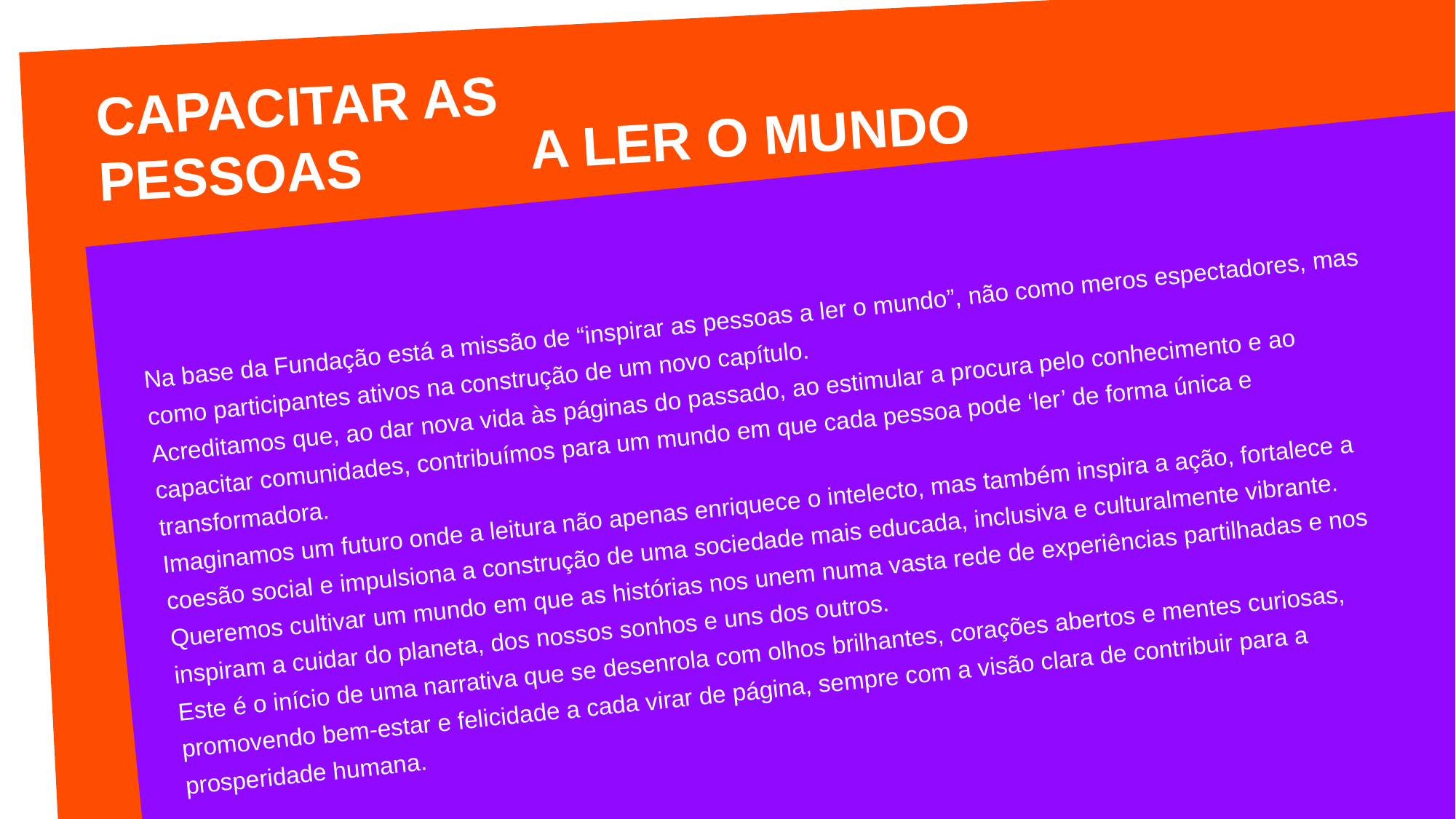

CAPACITAR AS PESSOAS
A LER O MUNDO

Na base da Fundação está a missão de “inspirar as pessoas a ler o mundo”, não como meros espectadores, mas como participantes ativos na construção de um novo capítulo.
Acreditamos que, ao dar nova vida às páginas do passado, ao estimular a procura pelo conhecimento e ao capacitar comunidades, contribuímos para um mundo em que cada pessoa pode ‘ler’ de forma única e transformadora.
Imaginamos um futuro onde a leitura não apenas enriquece o intelecto, mas também inspira a ação, fortalece a coesão social e impulsiona a construção de uma sociedade mais educada, inclusiva e culturalmente vibrante.
Queremos cultivar um mundo em que as histórias nos unem numa vasta rede de experiências partilhadas e nos inspiram a cuidar do planeta, dos nossos sonhos e uns dos outros.
Este é o início de uma narrativa que se desenrola com olhos brilhantes, corações abertos e mentes curiosas, promovendo bem-estar e felicidade a cada virar de página, sempre com a visão clara de contribuir para a prosperidade humana.